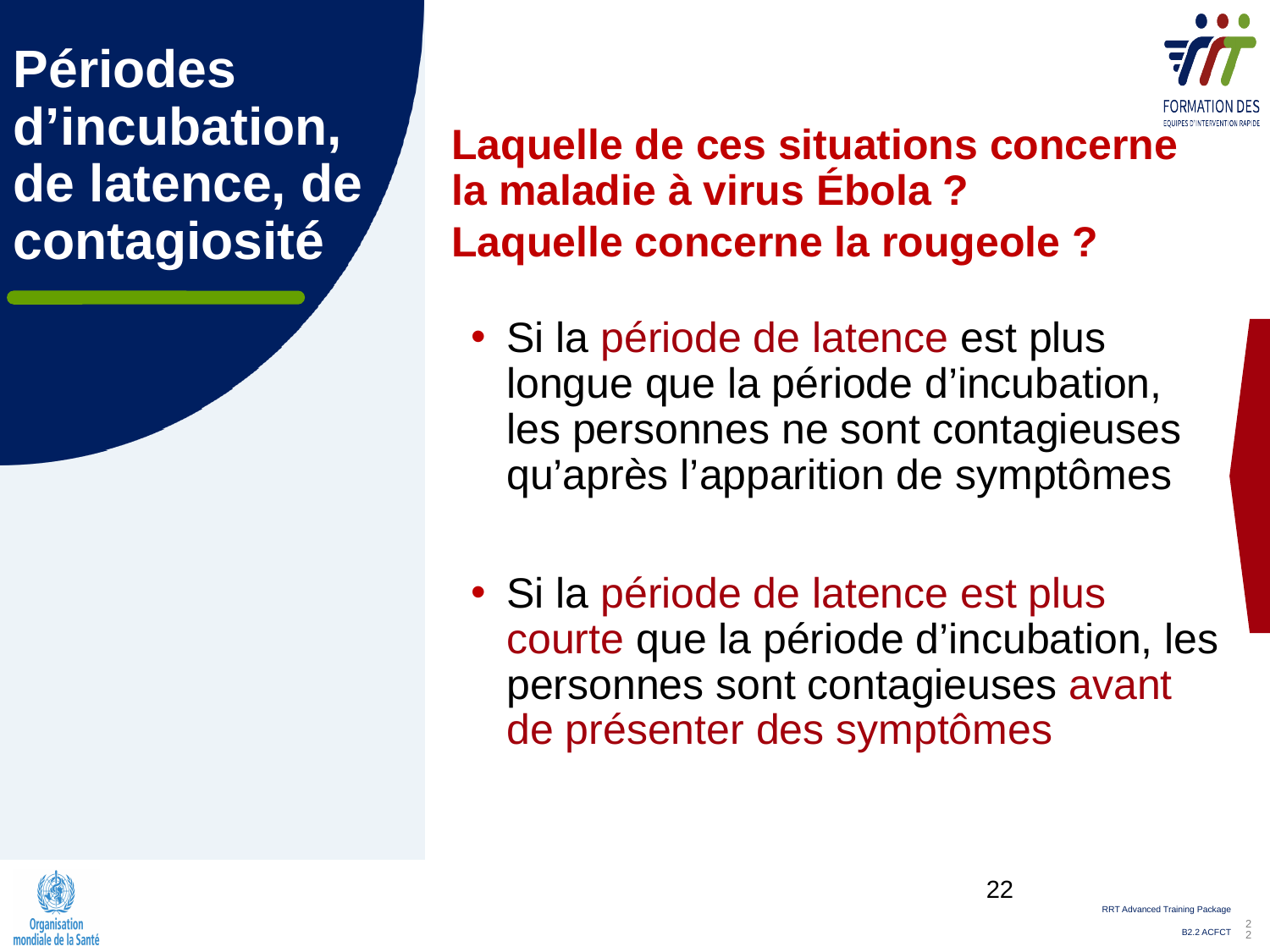

# Périodes d’incubation, de latence, de contagiosité
Laquelle de ces situations concerne la maladie à virus Ébola ?
Laquelle concerne la rougeole ?

Si la période de latence est plus longue que la période d’incubation, les personnes ne sont contagieuses qu’après l’apparition de symptômes

Si la période de latence est plus courte que la période d’incubation, les personnes sont contagieuses avant de présenter des symptômes

22